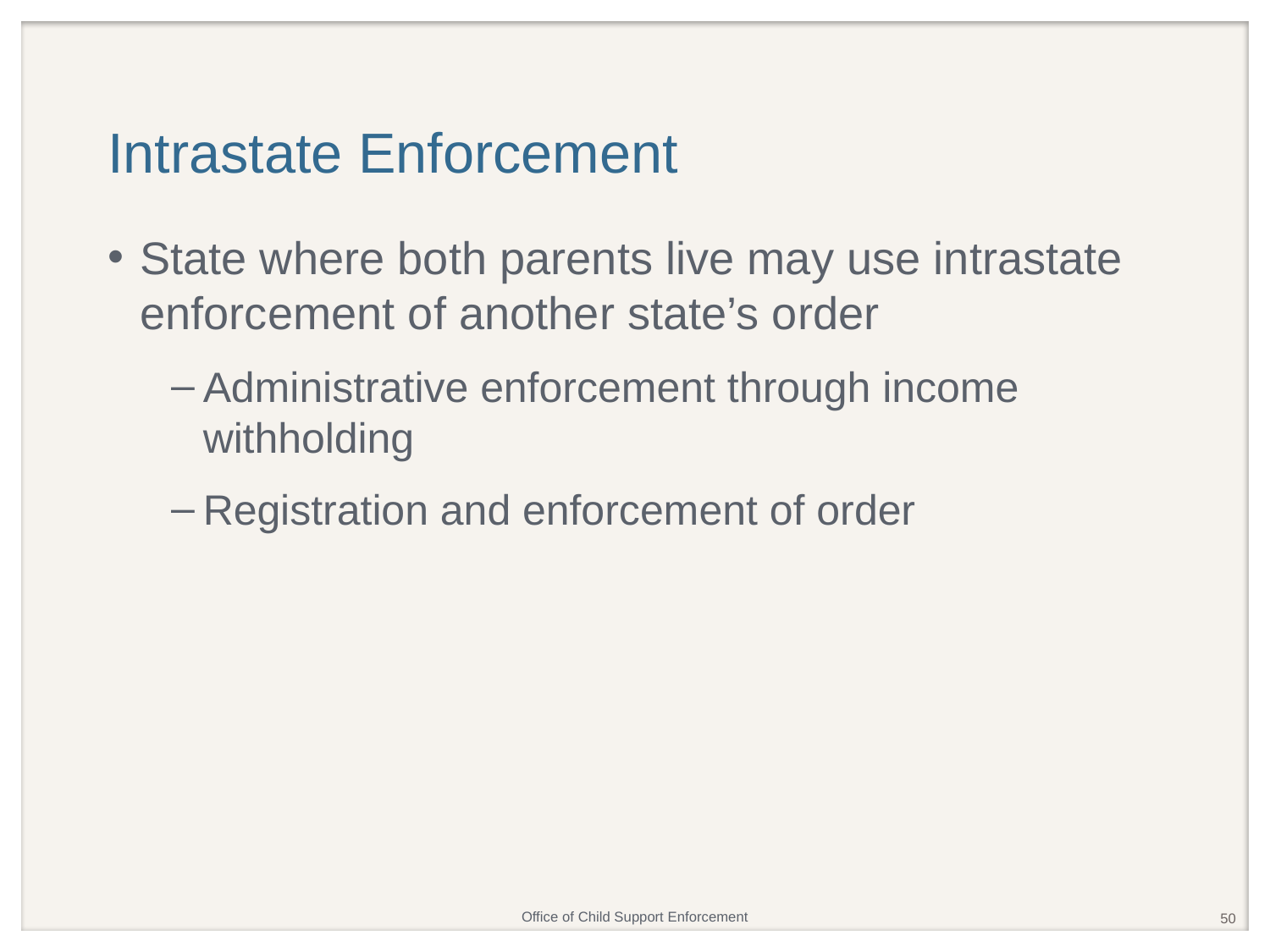

# Intrastate Enforcement
State where both parents live may use intrastate enforcement of another state’s order
Administrative enforcement through income withholding
Registration and enforcement of order
50